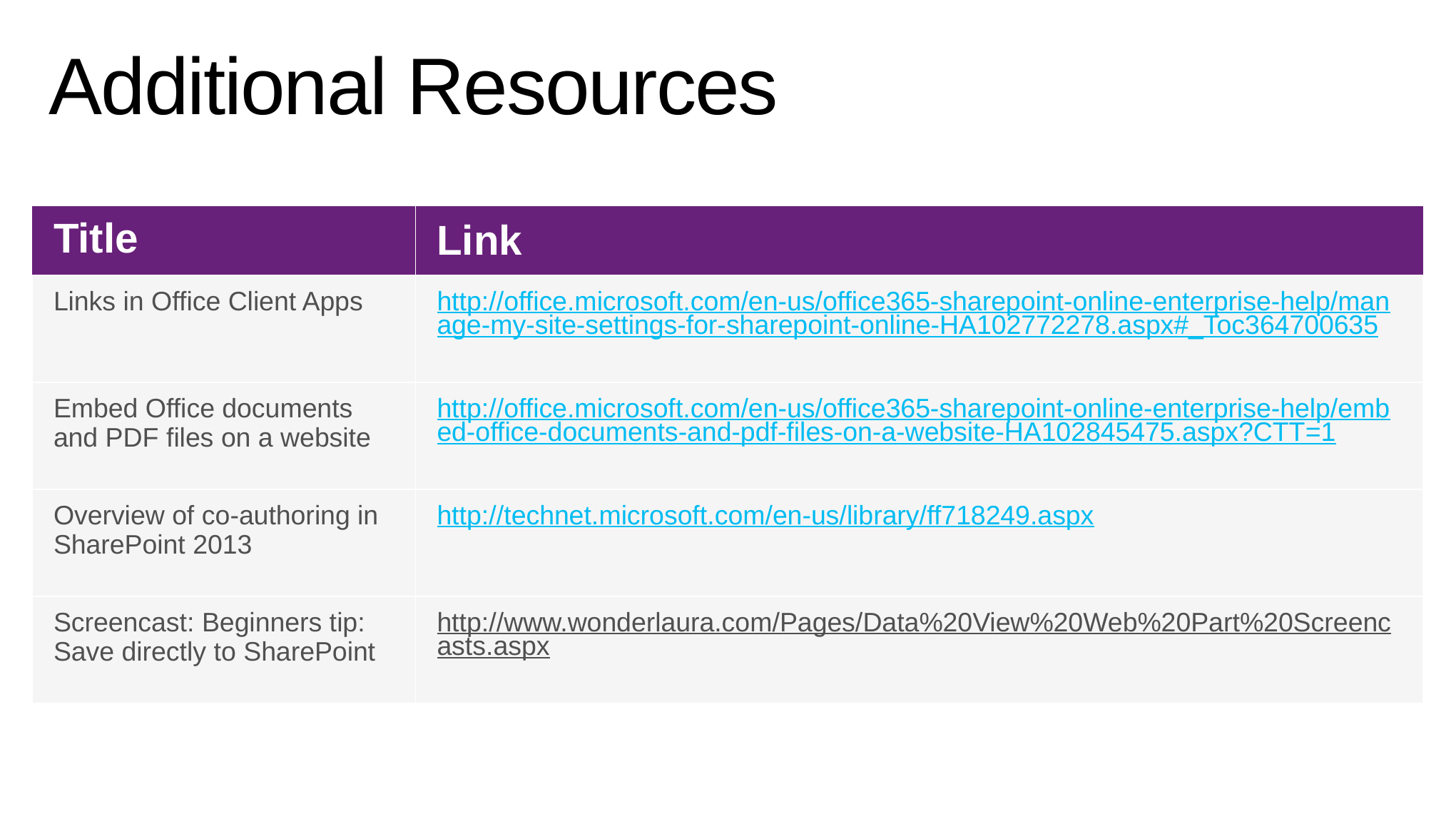

# Additional Resources
| Title | Link |
| --- | --- |
| Links in Office Client Apps | http://office.microsoft.com/en-us/office365-sharepoint-online-enterprise-help/manage-my-site-settings-for-sharepoint-online-HA102772278.aspx#\_Toc364700635 |
| Embed Office documents and PDF files on a website | http://office.microsoft.com/en-us/office365-sharepoint-online-enterprise-help/embed-office-documents-and-pdf-files-on-a-website-HA102845475.aspx?CTT=1 |
| Overview of co-authoring in SharePoint 2013 | http://technet.microsoft.com/en-us/library/ff718249.aspx |
| Screencast: Beginners tip: Save directly to SharePoint | http://www.wonderlaura.com/Pages/Data%20View%20Web%20Part%20Screencasts.aspx |